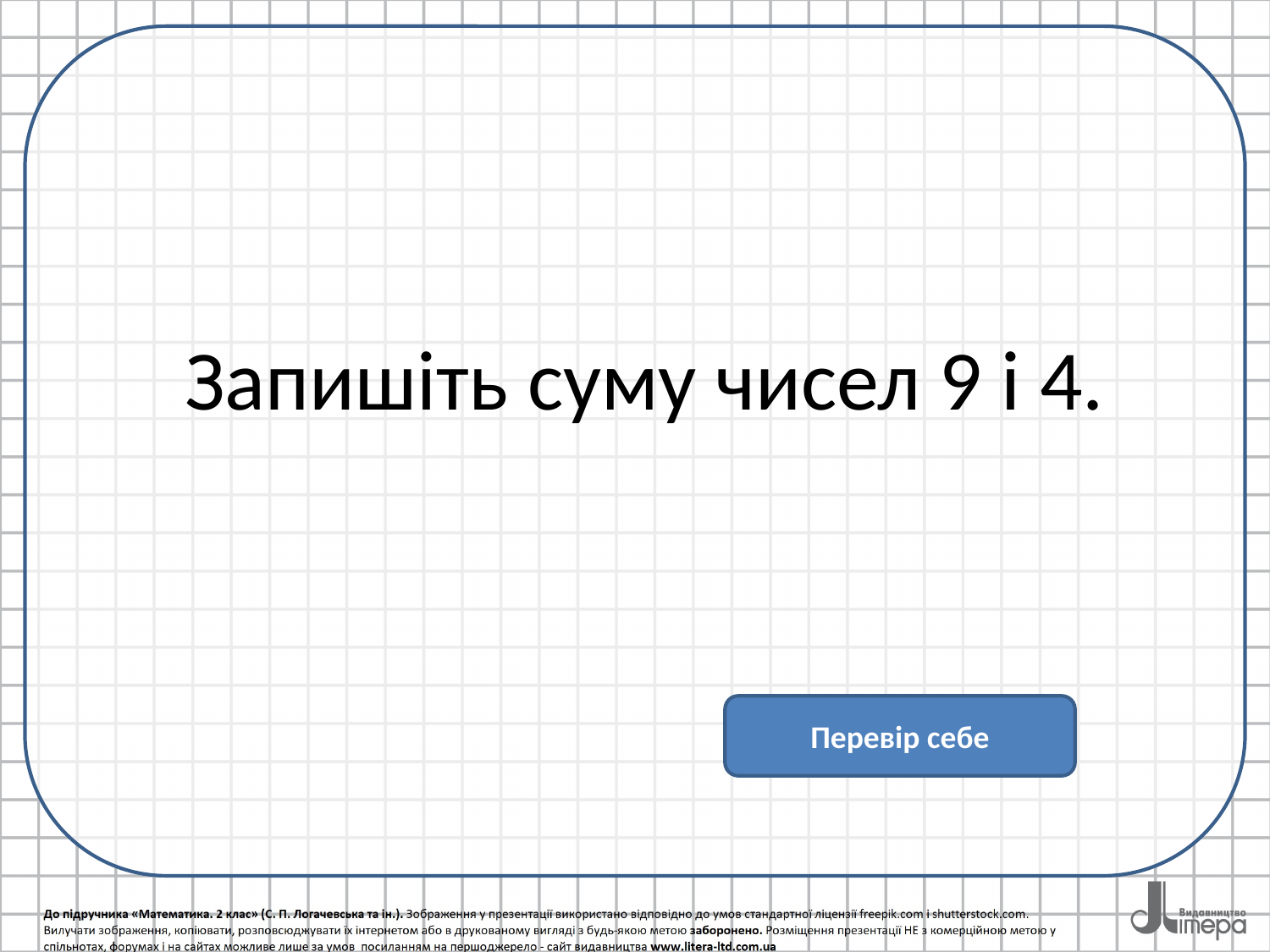

# Запишіть суму чисел 9 і 4.
Перевір себе